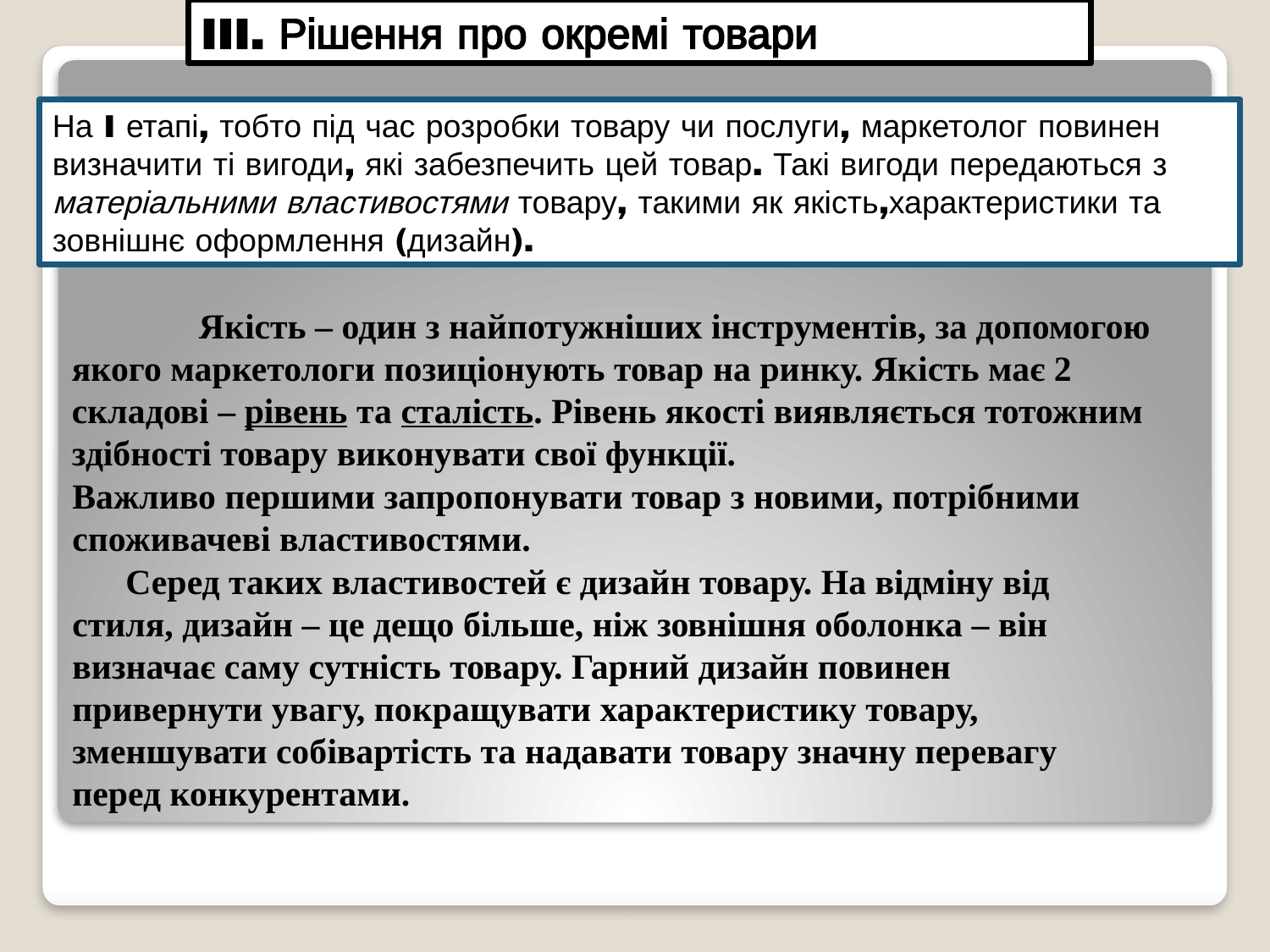

III. Рішення про окремі товари
На I етапі, тобто під час розробки товару чи послуги, маркетолог повинен визначити ті вигоди, які забезпечить цей товар. Такі вигоди передаються з матеріальними властивостями товару, такими як якість,характеристики та зовнішнє оформлення (дизайн).
	Якість – один з найпотужніших інструментів, за допомогою якого маркетологи позиціонують товар на ринку. Якість має 2 складові – рівень та сталість. Рівень якості виявляється тотожним здібності товару виконувати свої функції.

Важливо першими запропонувати товар з новими, потрібними споживачеві властивостями.
      Серед таких властивостей є дизайн товару. На відміну від стиля, дизайн – це дещо більше, ніж зовнішня оболонка – він визначає саму сутність товару. Гарний дизайн повинен привернути увагу, покращувати характеристику товару, зменшувати собівартість та надавати товару значну перевагу перед конкурентами.